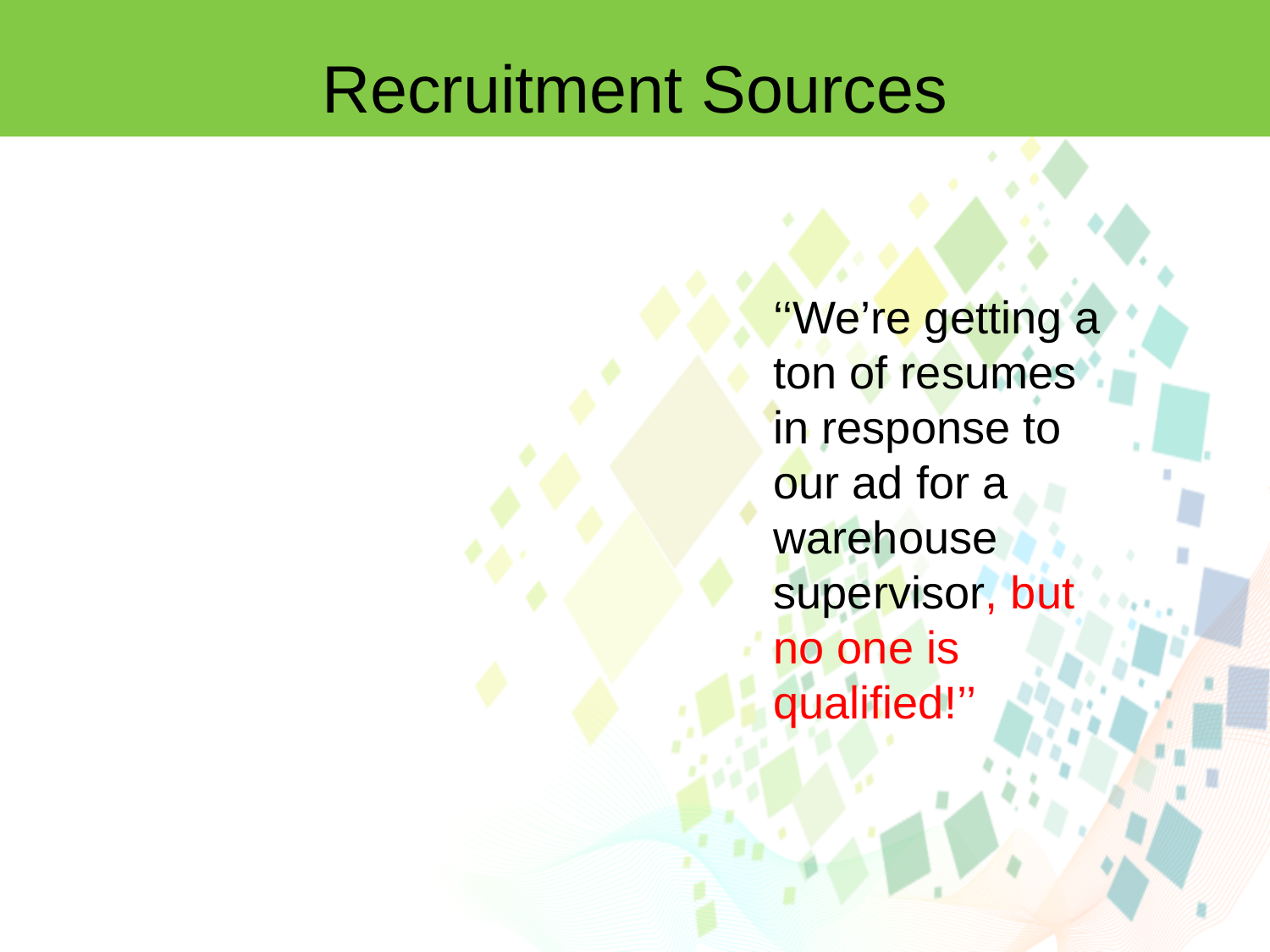

Recruitment Sources
‘‘We’re getting a ton of resumes in response to our ad for a warehouse
supervisor, but no one is qualified!’’